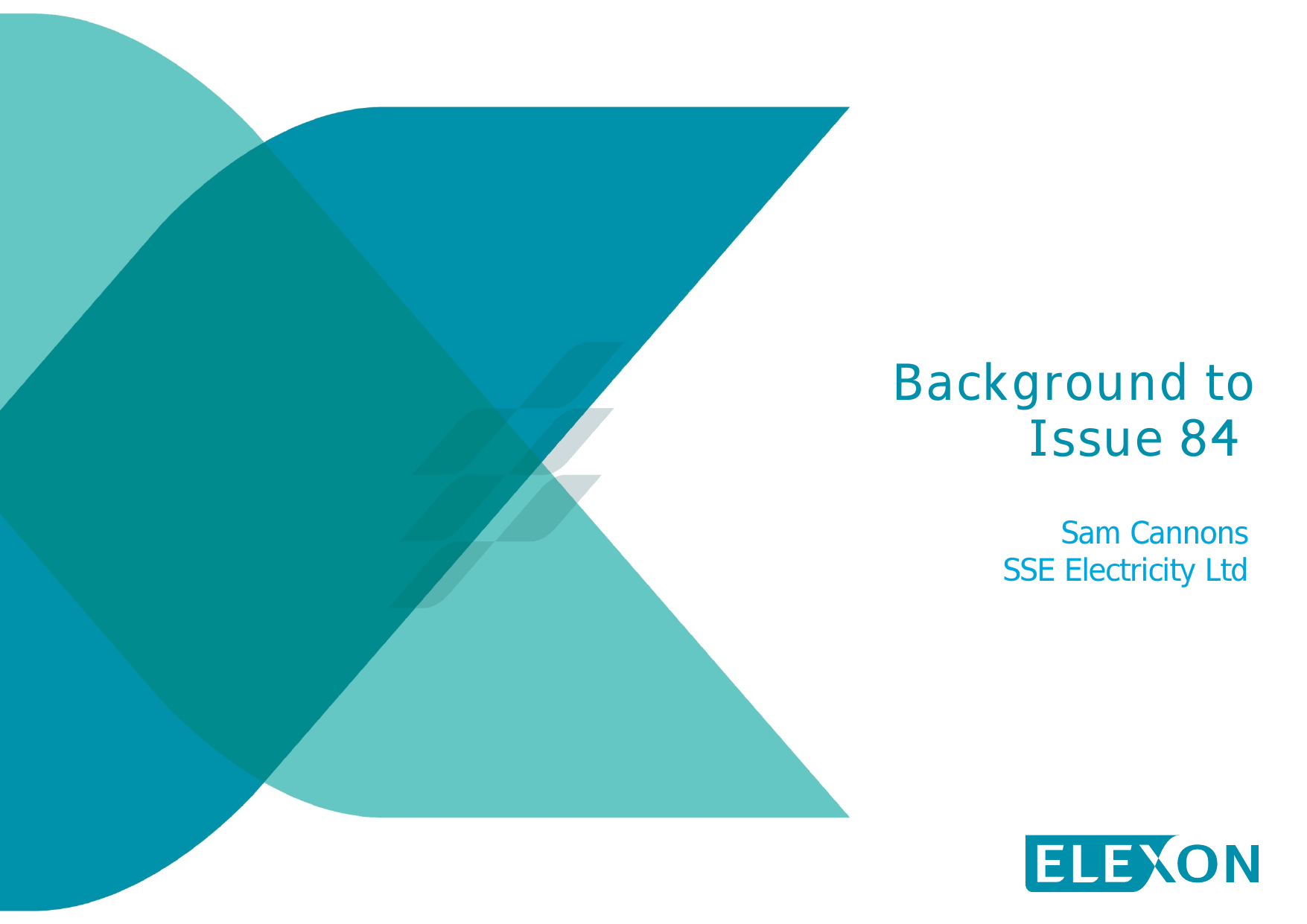

# Background to Issue 84
Sam Cannons
SSE Electricity Ltd